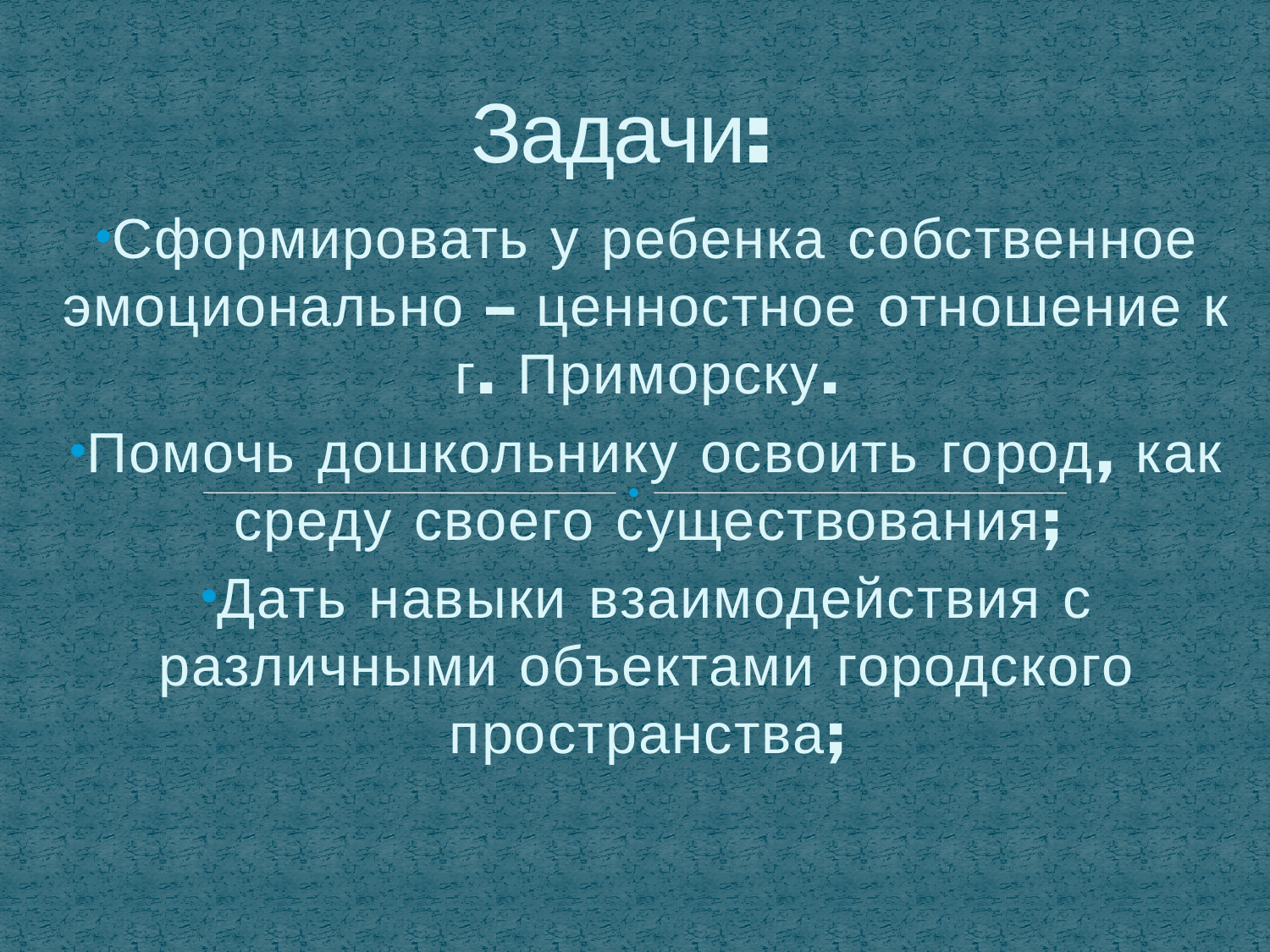

# Задачи:
Сформировать у ребенка собственное эмоционально – ценностное отношение к г. Приморску.
Помочь дошкольнику освоить город, как среду своего существования;
Дать навыки взаимодействия с различными объектами городского пространства;